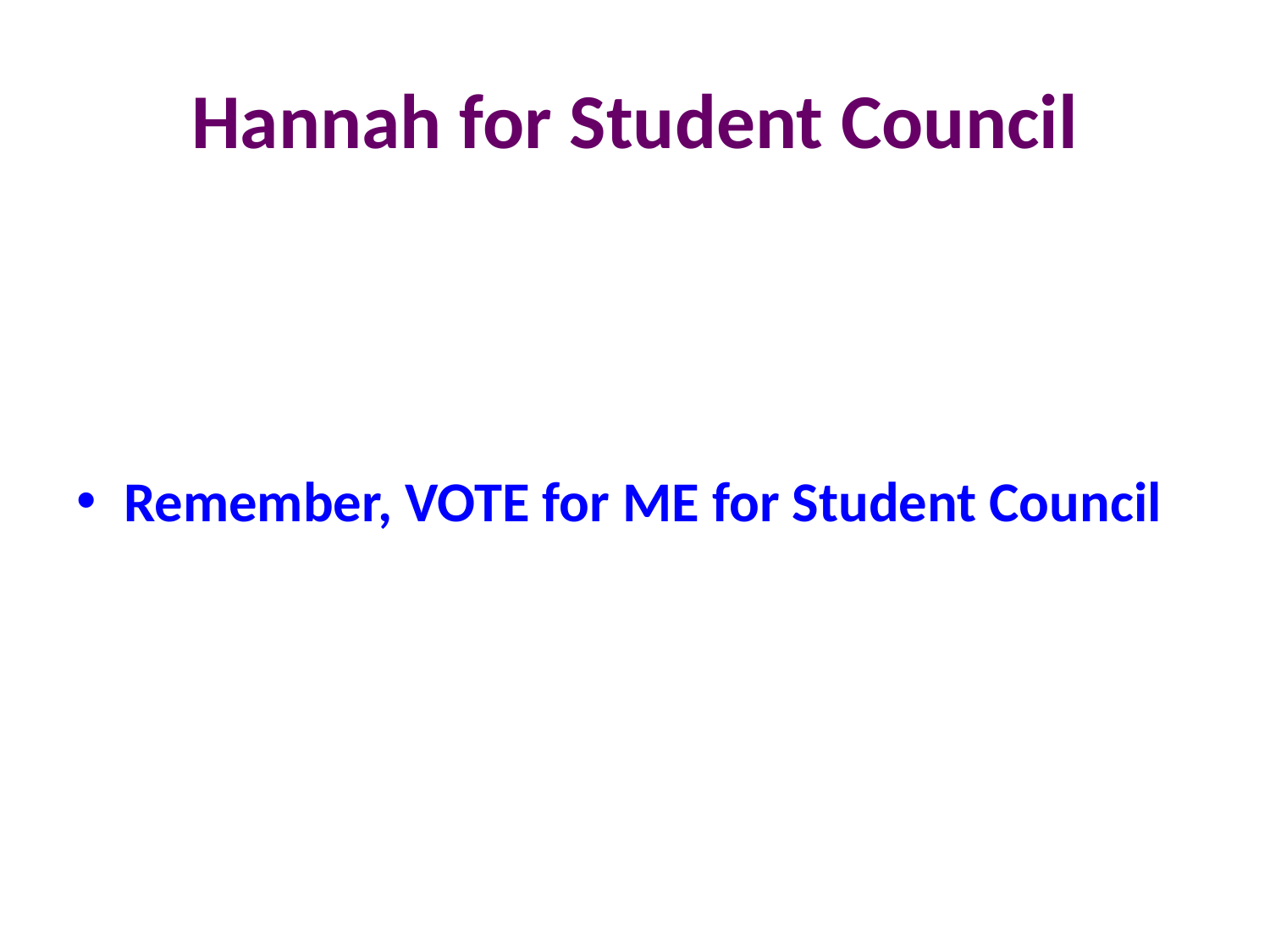

# Hannah for Student Council

Remember, VOTE for ME for Student Council